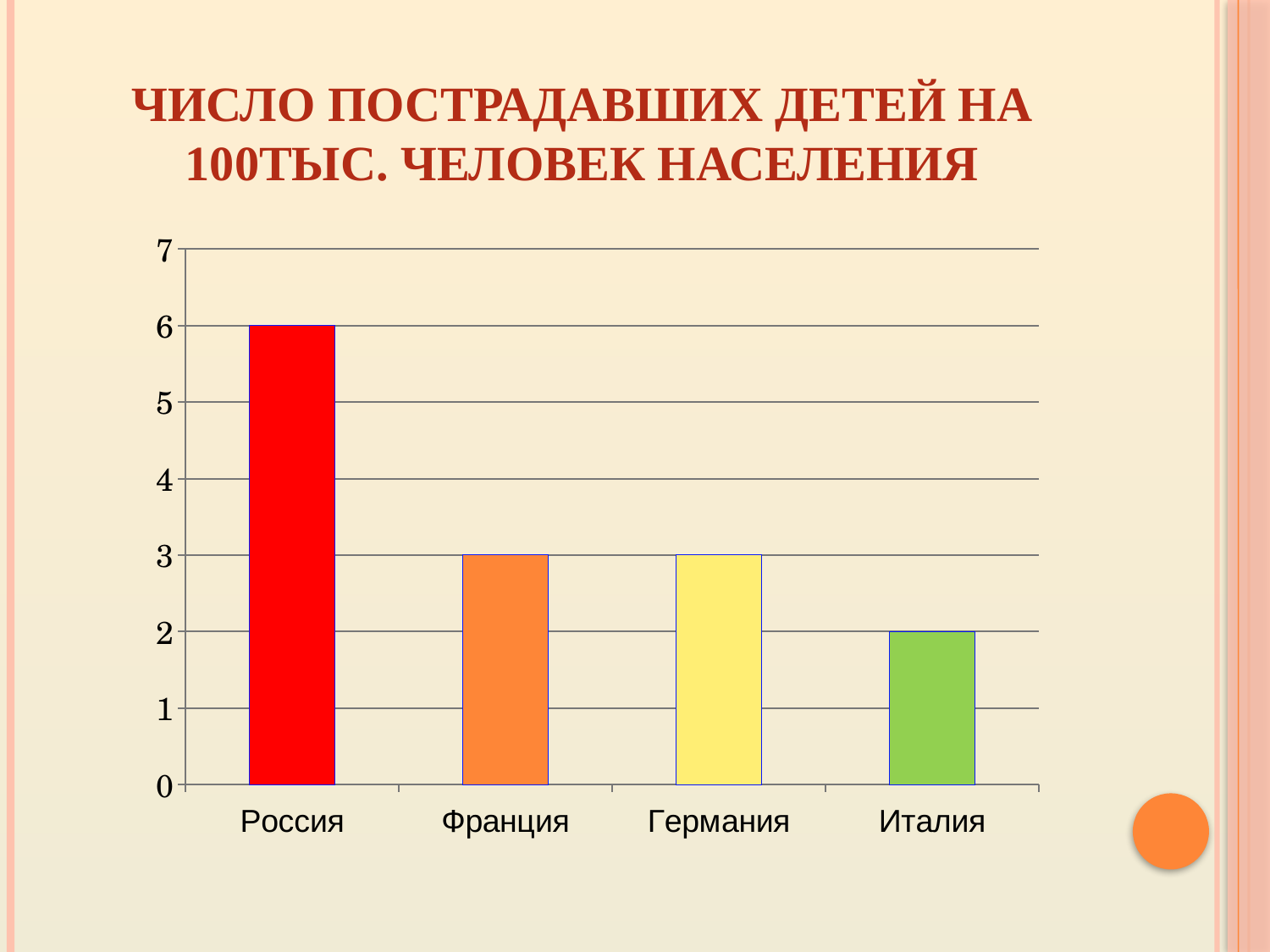

# Число пострадавших детей на 100тыс. человек населения

### Chart

| Category |
|---|

### Chart

| Category | Ряд 1 |
|---|---|
| Россия | 6.0 |
| Франция | 3.0 |
| Германия | 3.0 |
| Италия | 2.0 |